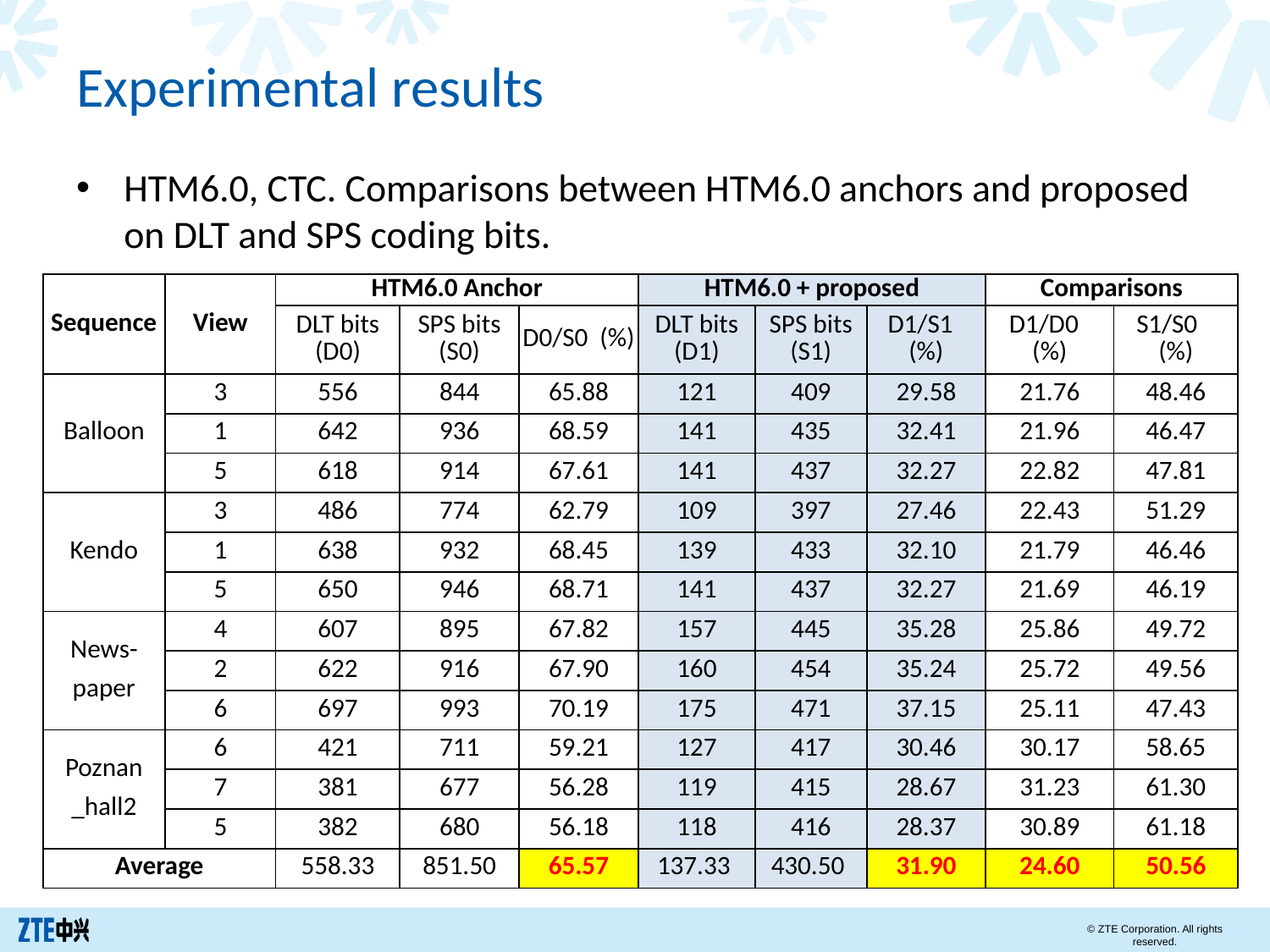

# Experimental results
HTM6.0, CTC. Comparisons between HTM6.0 anchors and proposed on DLT and SPS coding bits.
| Sequence | View | HTM6.0 Anchor |  |  | HTM6.0 + proposed |  |  | Comparisons |  |
| --- | --- | --- | --- | --- | --- | --- | --- | --- | --- |
|  |  | DLT bits (D0) | SPS bits (S0) | D0/S0 (%) | DLT bits (D1) | SPS bits (S1) | D1/S1 (%) | D1/D0 (%) | S1/S0 (%) |
| Balloon | 3 | 556 | 844 | 65.88 | 121 | 409 | 29.58 | 21.76 | 48.46 |
|  | 1 | 642 | 936 | 68.59 | 141 | 435 | 32.41 | 21.96 | 46.47 |
|  | 5 | 618 | 914 | 67.61 | 141 | 437 | 32.27 | 22.82 | 47.81 |
| Kendo | 3 | 486 | 774 | 62.79 | 109 | 397 | 27.46 | 22.43 | 51.29 |
|  | 1 | 638 | 932 | 68.45 | 139 | 433 | 32.10 | 21.79 | 46.46 |
|  | 5 | 650 | 946 | 68.71 | 141 | 437 | 32.27 | 21.69 | 46.19 |
| News- paper | 4 | 607 | 895 | 67.82 | 157 | 445 | 35.28 | 25.86 | 49.72 |
|  | 2 | 622 | 916 | 67.90 | 160 | 454 | 35.24 | 25.72 | 49.56 |
|  | 6 | 697 | 993 | 70.19 | 175 | 471 | 37.15 | 25.11 | 47.43 |
| Poznan \_hall2 | 6 | 421 | 711 | 59.21 | 127 | 417 | 30.46 | 30.17 | 58.65 |
|  | 7 | 381 | 677 | 56.28 | 119 | 415 | 28.67 | 31.23 | 61.30 |
|  | 5 | 382 | 680 | 56.18 | 118 | 416 | 28.37 | 30.89 | 61.18 |
| Average |  | 558.33 | 851.50 | 65.57 | 137.33 | 430.50 | 31.90 | 24.60 | 50.56 |